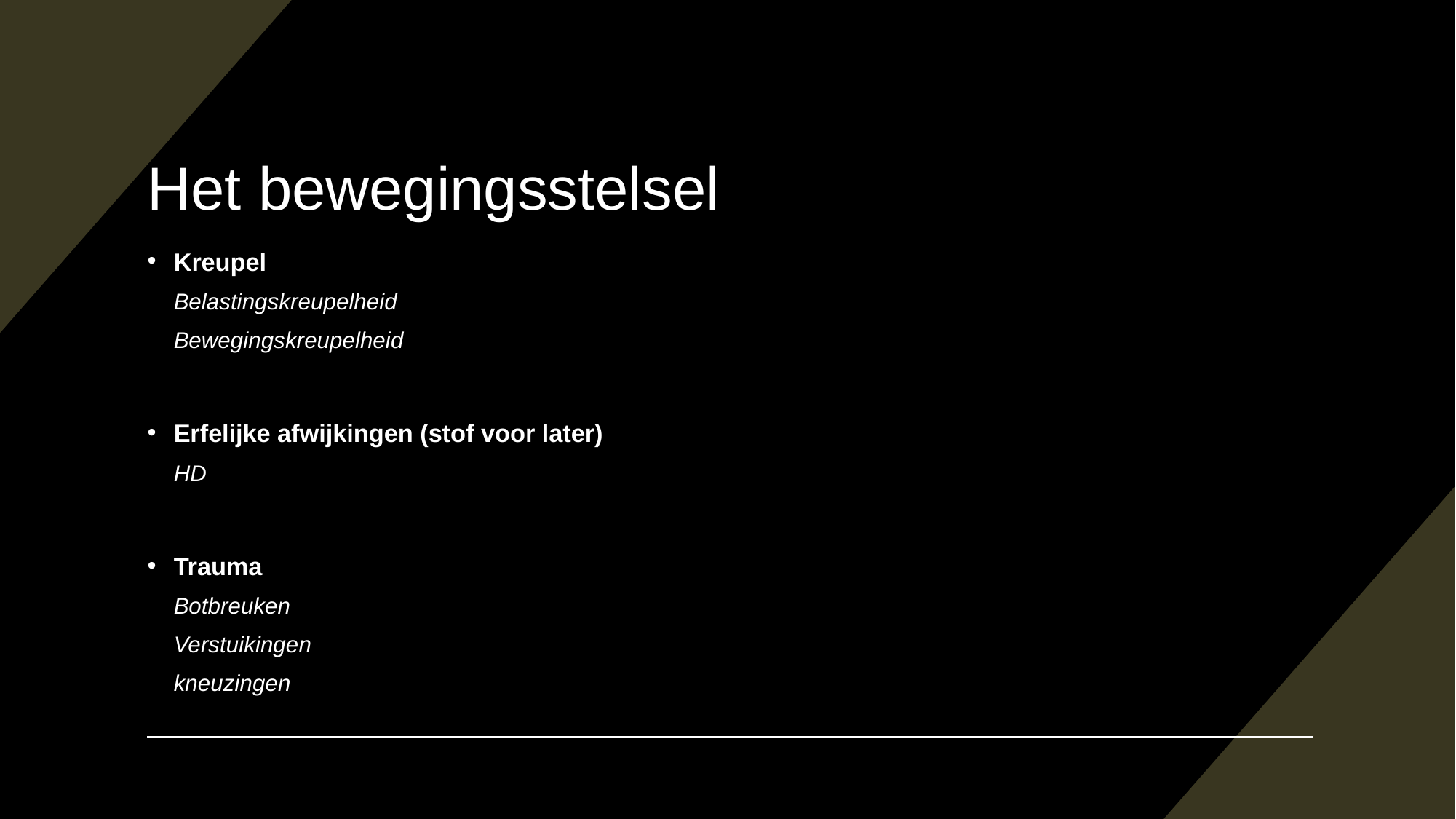

# Het bewegingsstelsel
Kreupel
	Belastingskreupelheid
	Bewegingskreupelheid

Erfelijke afwijkingen (stof voor later)
	HD

Trauma
	Botbreuken
	Verstuikingen
	kneuzingen